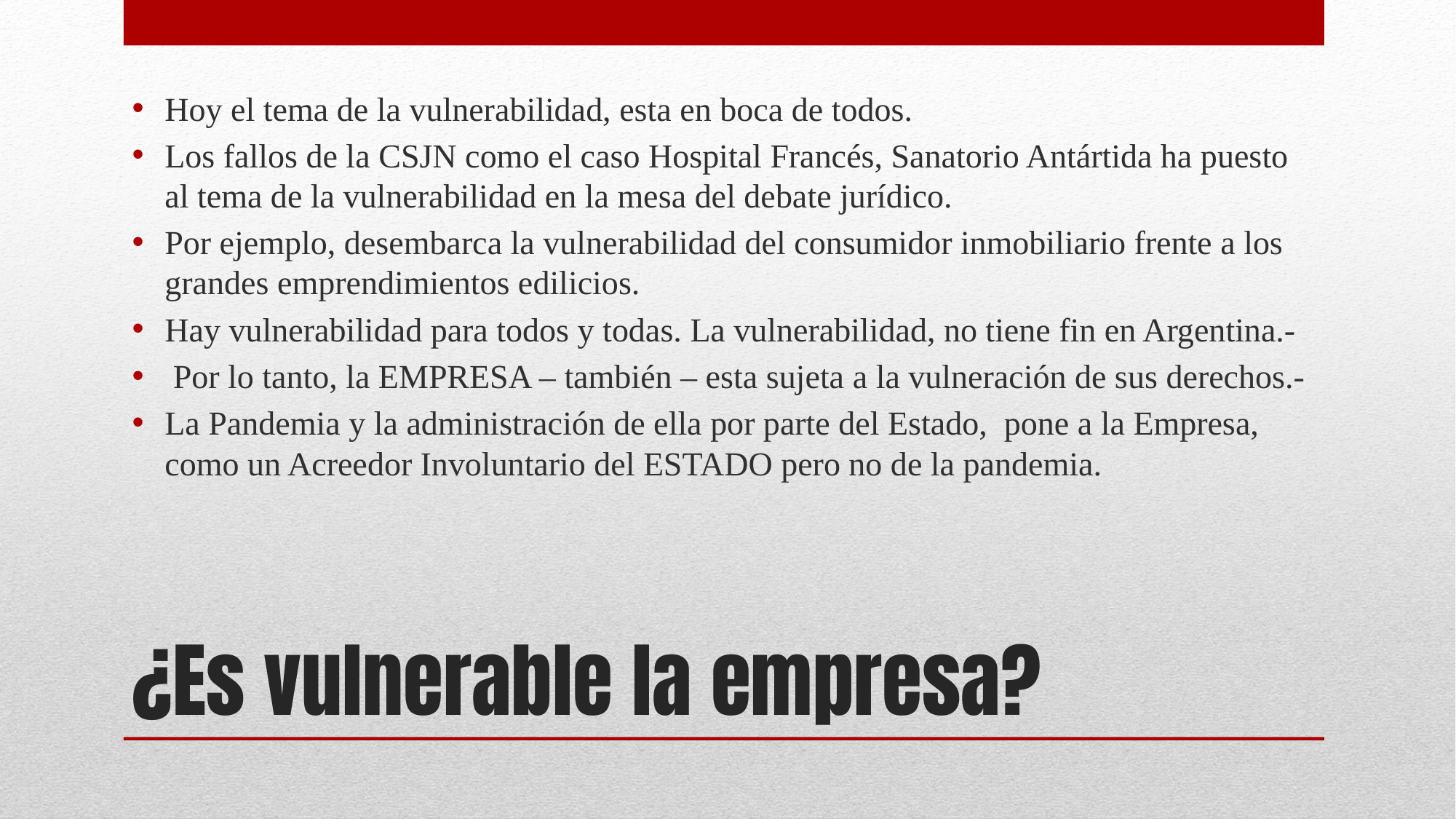

Hoy el tema de la vulnerabilidad, esta en boca de todos.
Los fallos de la CSJN como el caso Hospital Francés, Sanatorio Antártida ha puesto al tema de la vulnerabilidad en la mesa del debate jurídico.
Por ejemplo, desembarca la vulnerabilidad del consumidor inmobiliario frente a los grandes emprendimientos edilicios.
Hay vulnerabilidad para todos y todas. La vulnerabilidad, no tiene fin en Argentina.-
 Por lo tanto, la EMPRESA – también – esta sujeta a la vulneración de sus derechos.-
La Pandemia y la administración de ella por parte del Estado,  pone a la Empresa, como un Acreedor Involuntario del ESTADO pero no de la pandemia.

# ¿Es vulnerable la empresa?